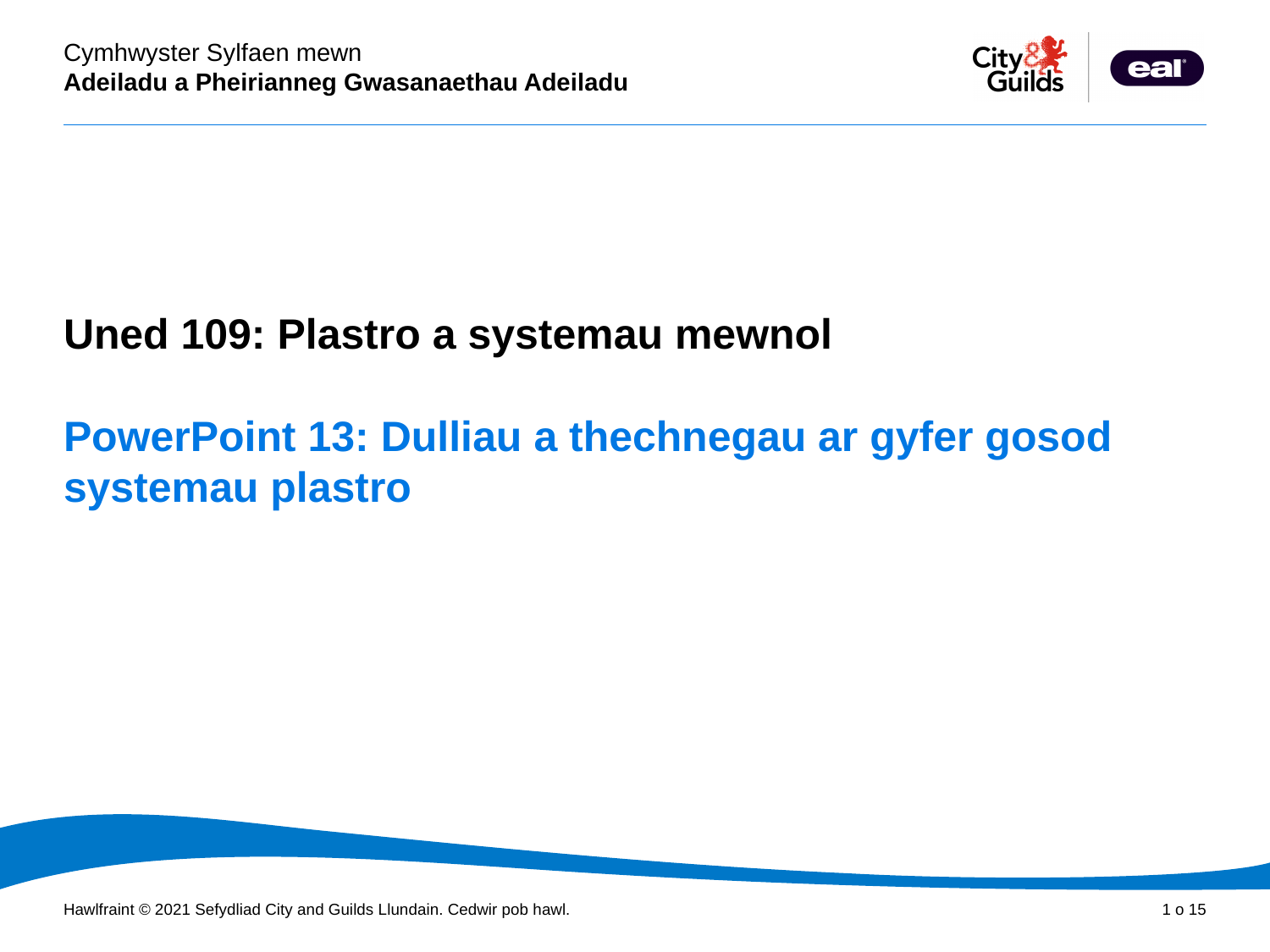

Cyflwyniad PowerPoint
Uned 109: Plastro a systemau mewnol
# PowerPoint 13: Dulliau a thechnegau ar gyfer gosod systemau plastro